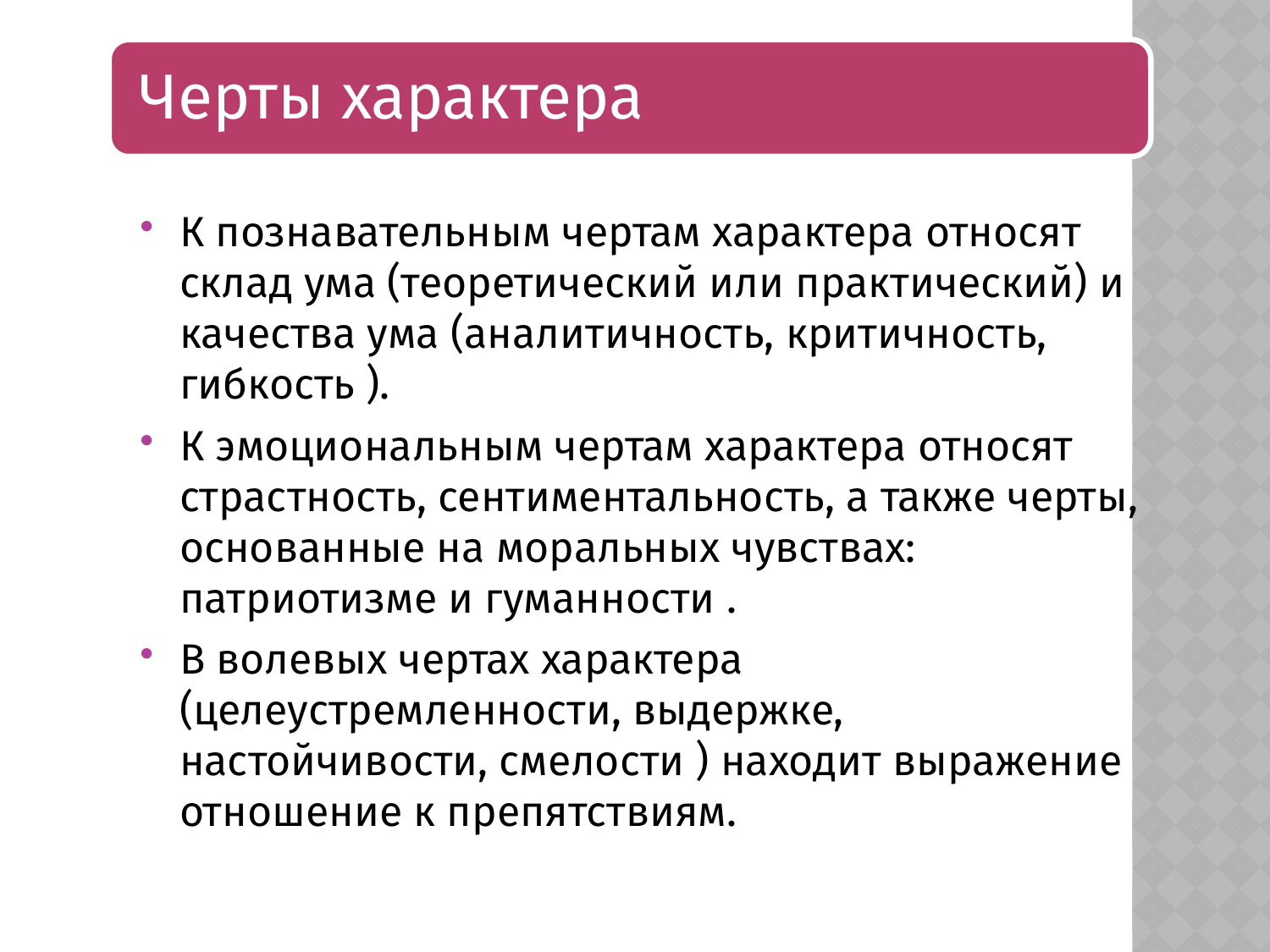

Черты характера
К познавательным чертам характера относят склад ума (теоретический или практический) и качества ума (аналитичность, критичность, гибкость ).
К эмоциональным чертам характера относят страстность, сентиментальность, а также черты, основанные на моральных чувствах: патриотизме и гуманности .
В волевых чертах характера (целеустремленности, выдержке, настойчивости, смелости ) находит выражение отношение к препятствиям.